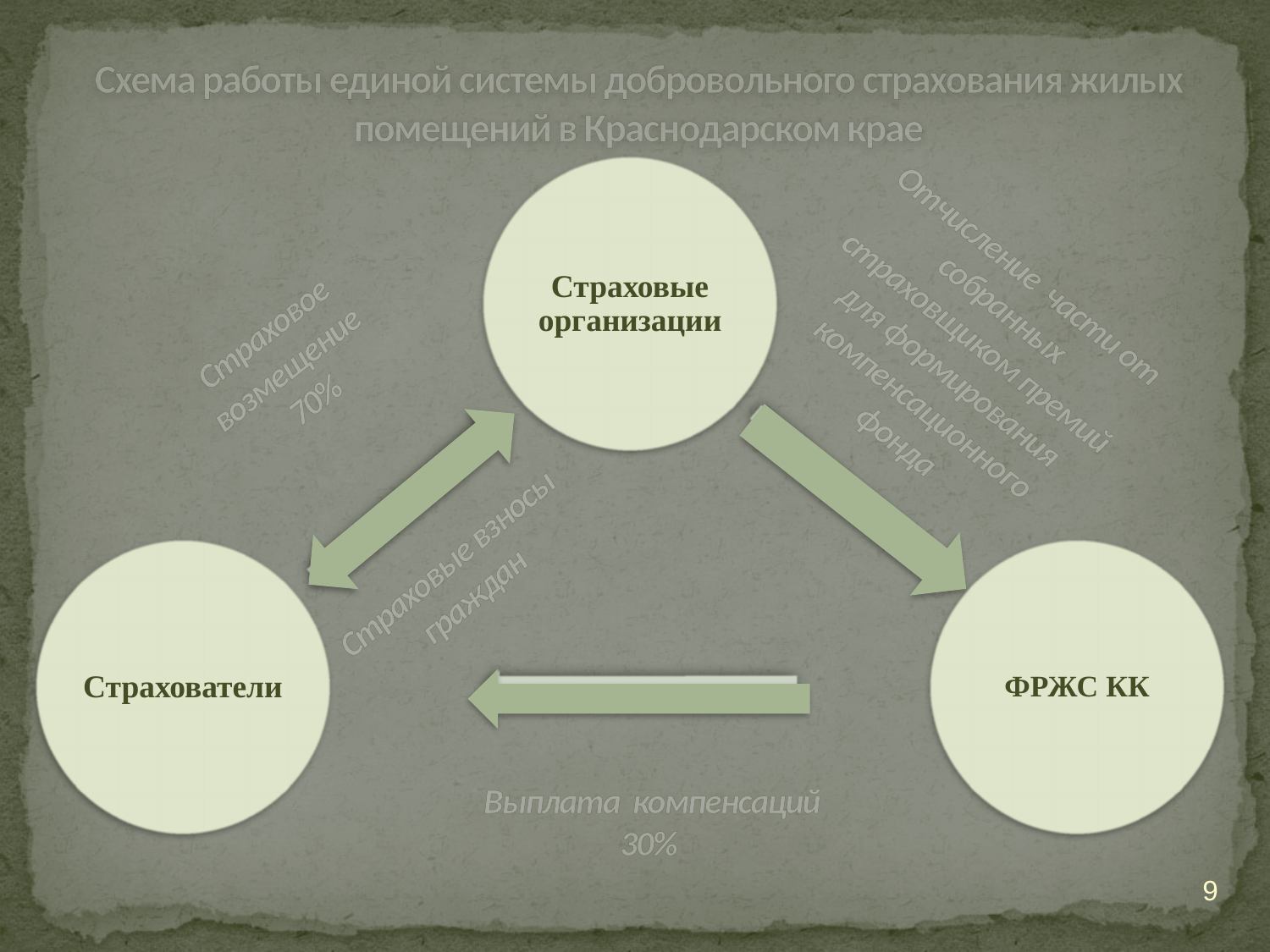

Схема работы единой системы добровольного страхования жилых помещений в Краснодарском крае

Страховые организации

ФРЖС КК

Страхователи

Отчисление  части от собранных страховщиком премий для формирования компенсационного фонда
Страховое возмещение
70%

Страховые взносы граждан

Выплата  компенсаций
30%
9